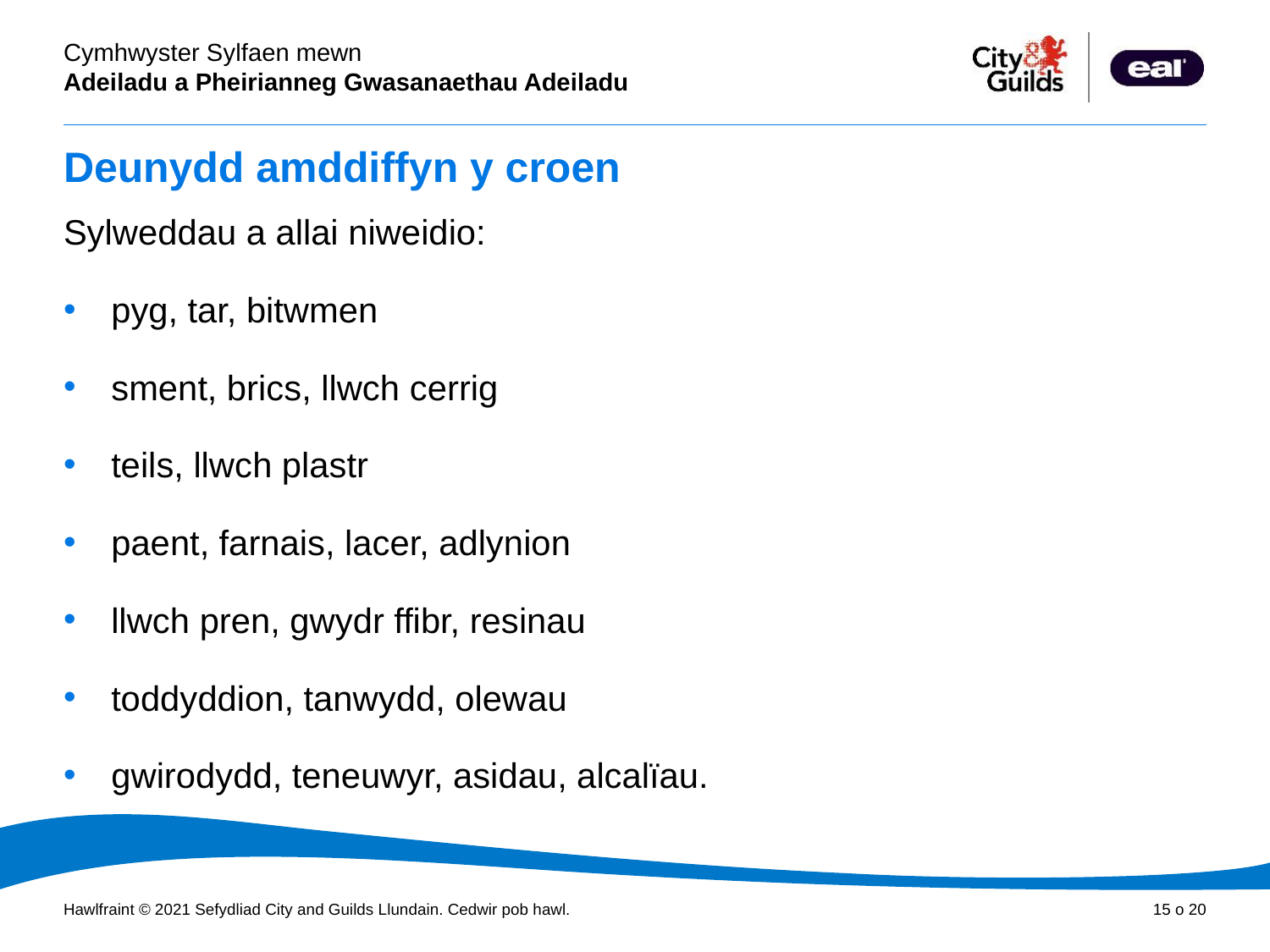

# Deunydd amddiffyn y croen
Sylweddau a allai niweidio:
pyg, tar, bitwmen
sment, brics, llwch cerrig
teils, llwch plastr
paent, farnais, lacer, adlynion
llwch pren, gwydr ffibr, resinau
toddyddion, tanwydd, olewau
gwirodydd, teneuwyr, asidau, alcalïau.